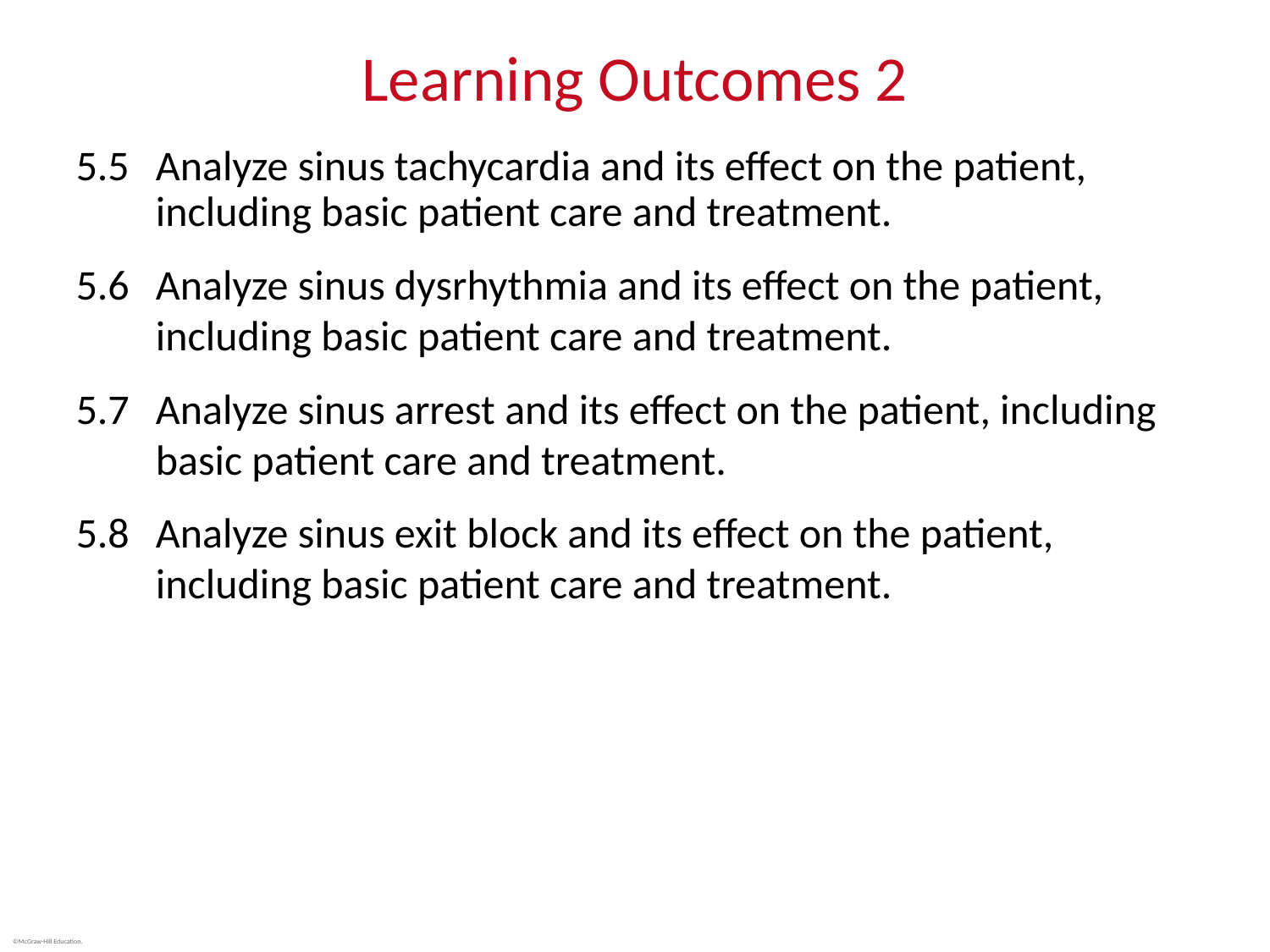

# Learning Outcomes 2
5.5	Analyze sinus tachycardia and its effect on the patient, including basic patient care and treatment.
5.6	Analyze sinus dysrhythmia and its effect on the patient, including basic patient care and treatment.
5.7	Analyze sinus arrest and its effect on the patient, including basic patient care and treatment.
5.8	Analyze sinus exit block and its effect on the patient, including basic patient care and treatment.